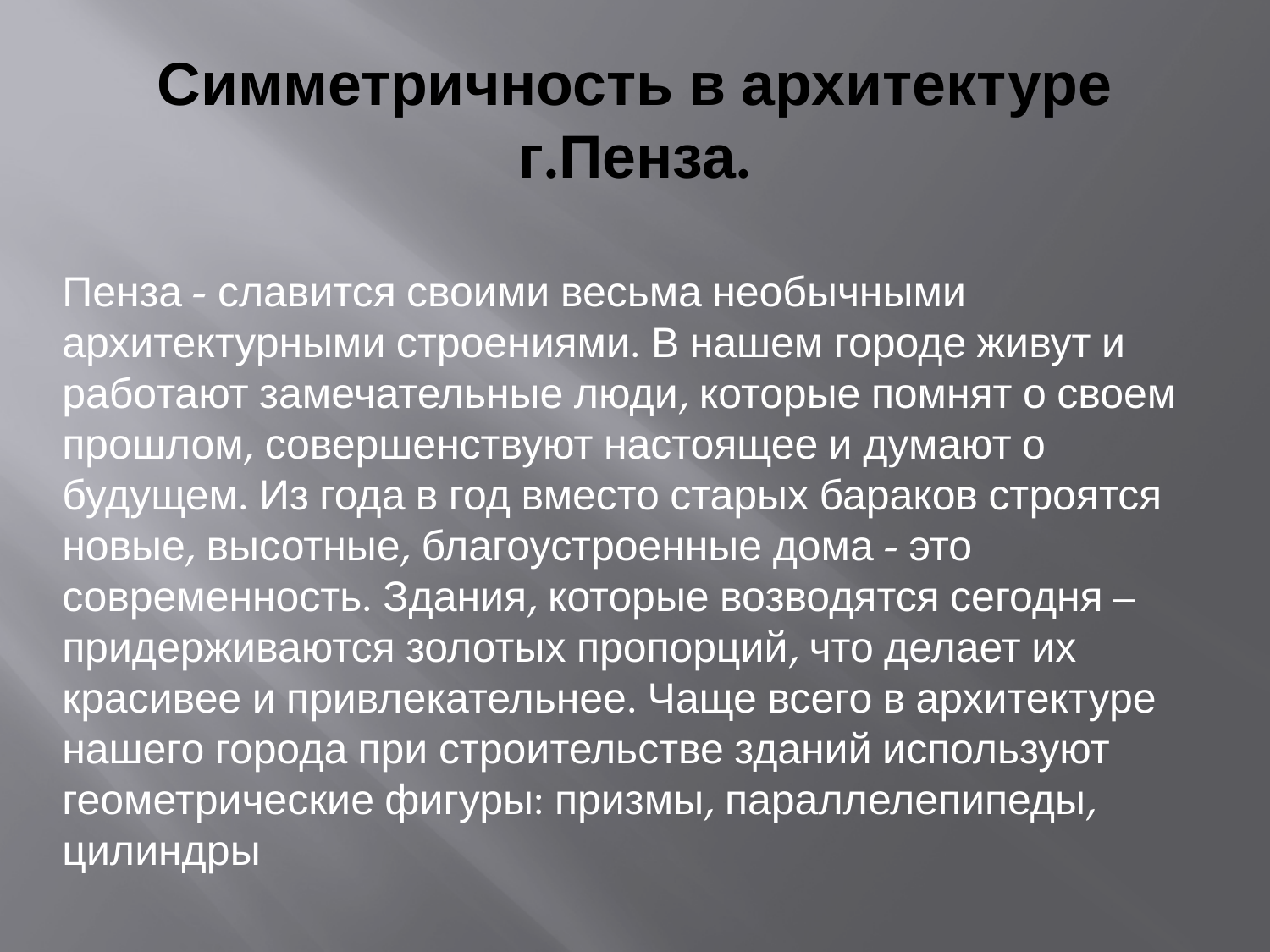

# Симметричность в архитектуре г.Пенза.
Пенза - славится своими весьма необычными архитектурными строениями. В нашем городе живут и работают замечательные люди, которые помнят о своем прошлом, совершенствуют настоящее и думают о будущем. Из года в год вместо старых бараков строятся новые, высотные, благоустроенные дома - это современность. Здания, которые возводятся сегодня – придерживаются золотых пропорций, что делает их красивее и привлекательнее. Чаще всего в архитектуре нашего города при строительстве зданий используют геометрические фигуры: призмы, параллелепипеды, цилиндры